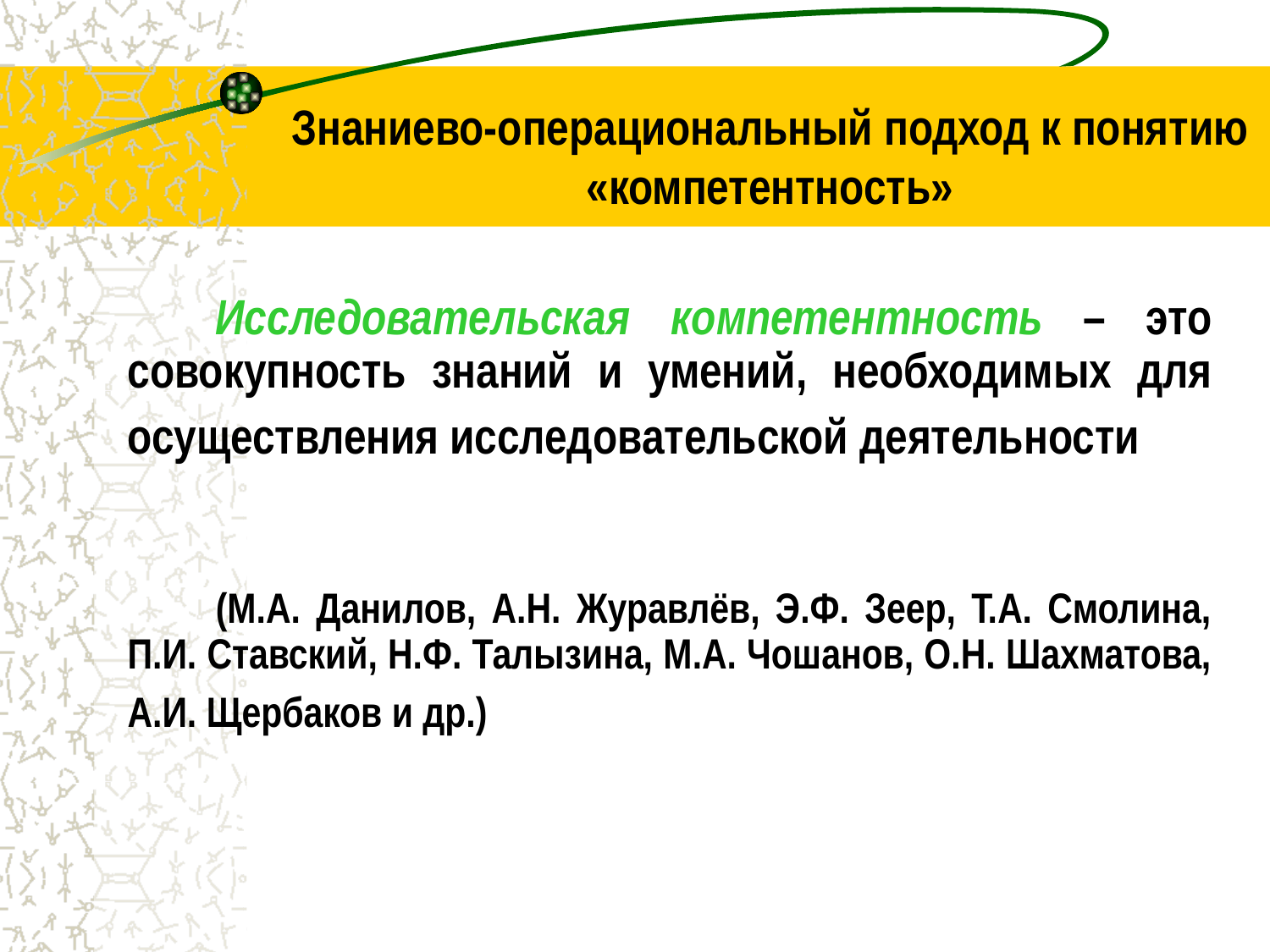

# Знаниево-операциональный подход к понятию «компетентность»
Исследовательская компетентность – это совокупность знаний и умений, необходимых для осуществления исследовательской деятельности

(М.А. Данилов, А.Н. Журавлёв, Э.Ф. Зеер, Т.А. Смолина, П.И. Ставский, Н.Ф. Талызина, М.А. Чошанов, О.Н. Шахматова, А.И. Щербаков и др.)